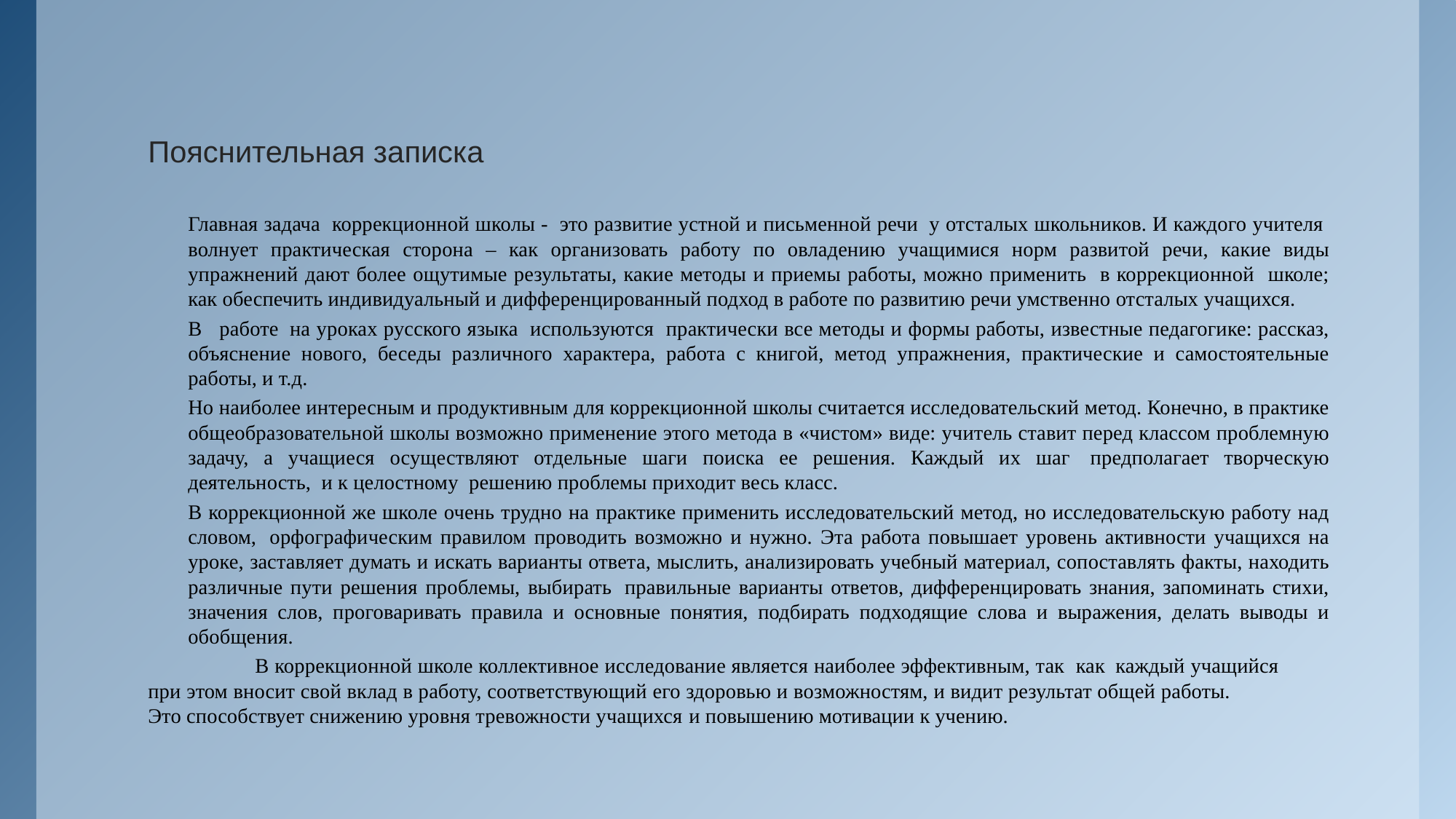

# Пояснительная записка
		Главная задача  коррекционной школы -  это развитие устной и письменной речи  у отсталых школьников. И каждого учителя  волнует практическая сторона – как организовать работу по овладению учащимися норм развитой речи, какие виды упражнений дают более ощутимые результаты, какие методы и приемы работы, можно применить  в коррекционной  школе; как обеспечить индивидуальный и дифференцированный подход в работе по развитию речи умственно отсталых учащихся.
		В   работе  на уроках русского языка  используются  практически все методы и формы работы, известные педагогике: рассказ, объяснение нового, беседы различного характера, работа с книгой, метод упражнения, практические и самостоятельные работы, и т.д.
		Но наиболее интересным и продуктивным для коррекционной школы считается исследовательский метод. Конечно, в практике общеобразовательной школы возможно применение этого метода в «чистом» виде: учитель ставит перед классом проблемную задачу, а учащиеся осуществляют отдельные шаги поиска ее решения. Каждый их шаг  предполагает творческую деятельность,  и к целостному  решению проблемы приходит весь класс.
		В коррекционной же школе очень трудно на практике применить исследовательский метод, но исследовательскую работу над словом,  орфографическим правилом проводить возможно и нужно. Эта работа повышает уровень активности учащихся на уроке, заставляет думать и искать варианты ответа, мыслить, анализировать учебный материал, сопоставлять факты, находить различные пути решения проблемы, выбирать  правильные варианты ответов, дифференцировать знания, запоминать стихи, значения слов, проговаривать правила и основные понятия, подбирать подходящие слова и выражения, делать выводы и обобщения.
		В коррекционной школе коллективное исследование является наиболее эффективным, так  как  каждый учащийся     	при этом вносит свой вклад в работу, соответствующий его здоровью и возможностям, и видит результат общей работы. 	Это способствует снижению уровня тревожности учащихся и повышению мотивации к учению.